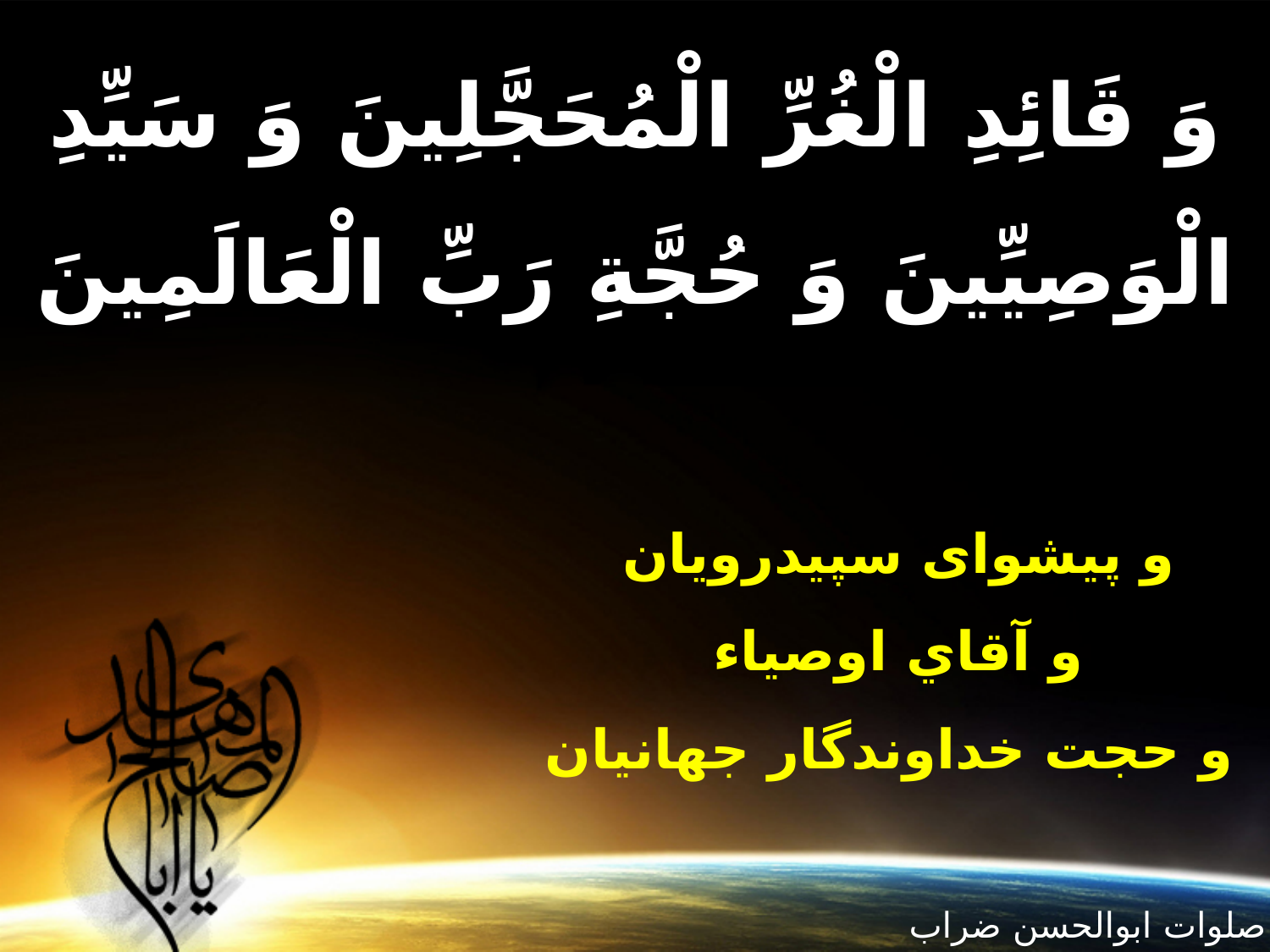

وَ قَائِدِ الْغُرِّ الْمُحَجَّلِينَ وَ سَيِّدِ الْوَصِيِّينَ وَ حُجَّةِ رَبِّ الْعَالَمِينَ‏
و پيشواى سپيدرويان
و آقاي اوصياء
و حجت خداوندگار جهانيان